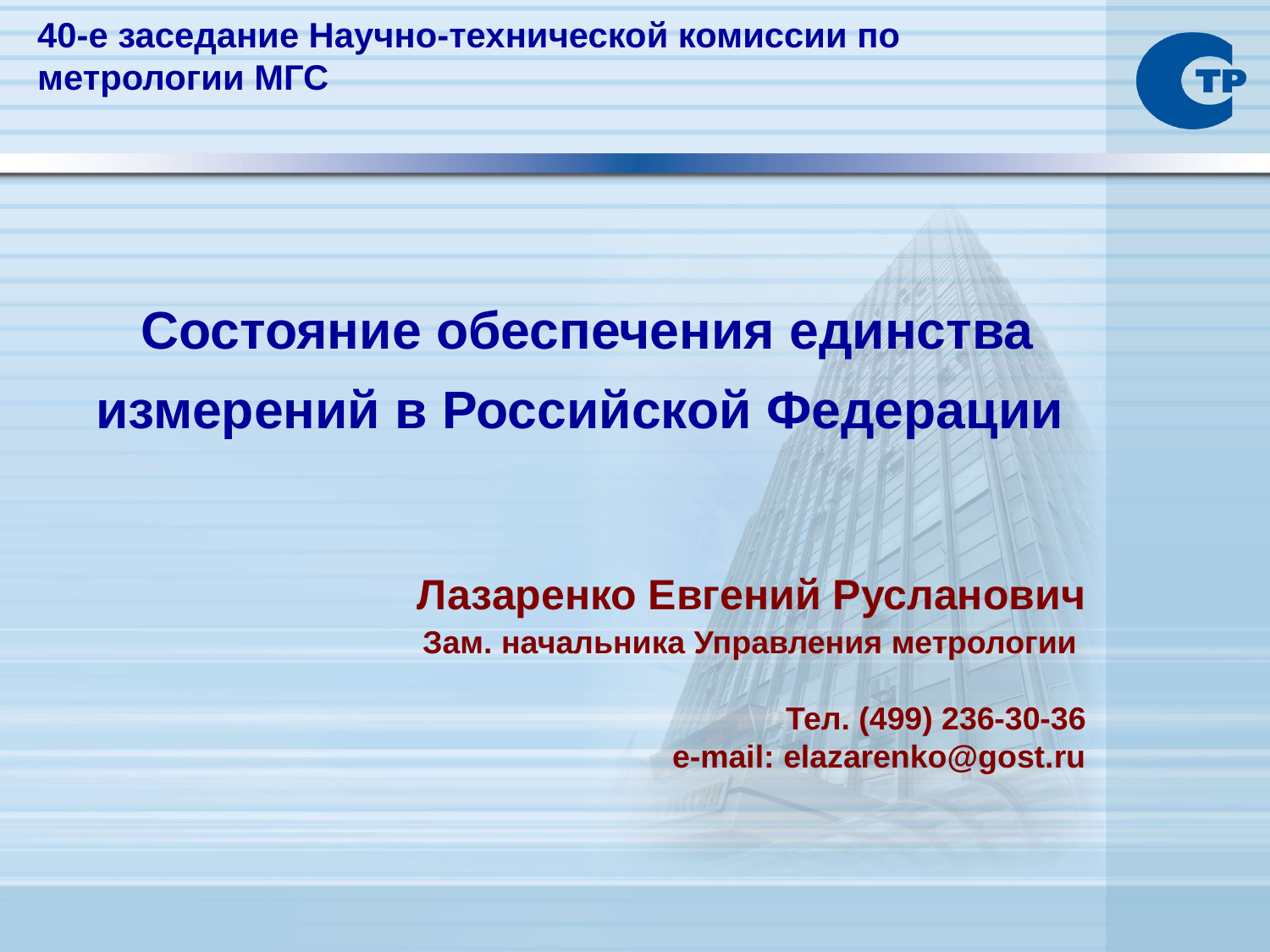

40-е заседание Научно-технической комиссии по метрологии МГС
 Состояние обеспечения единства измерений в Российской Федерации
Лазаренко Евгений Русланович
Зам. начальника Управления метрологии
Тел. (499) 236-30-36
e-mail: elazarenko@gost.ru